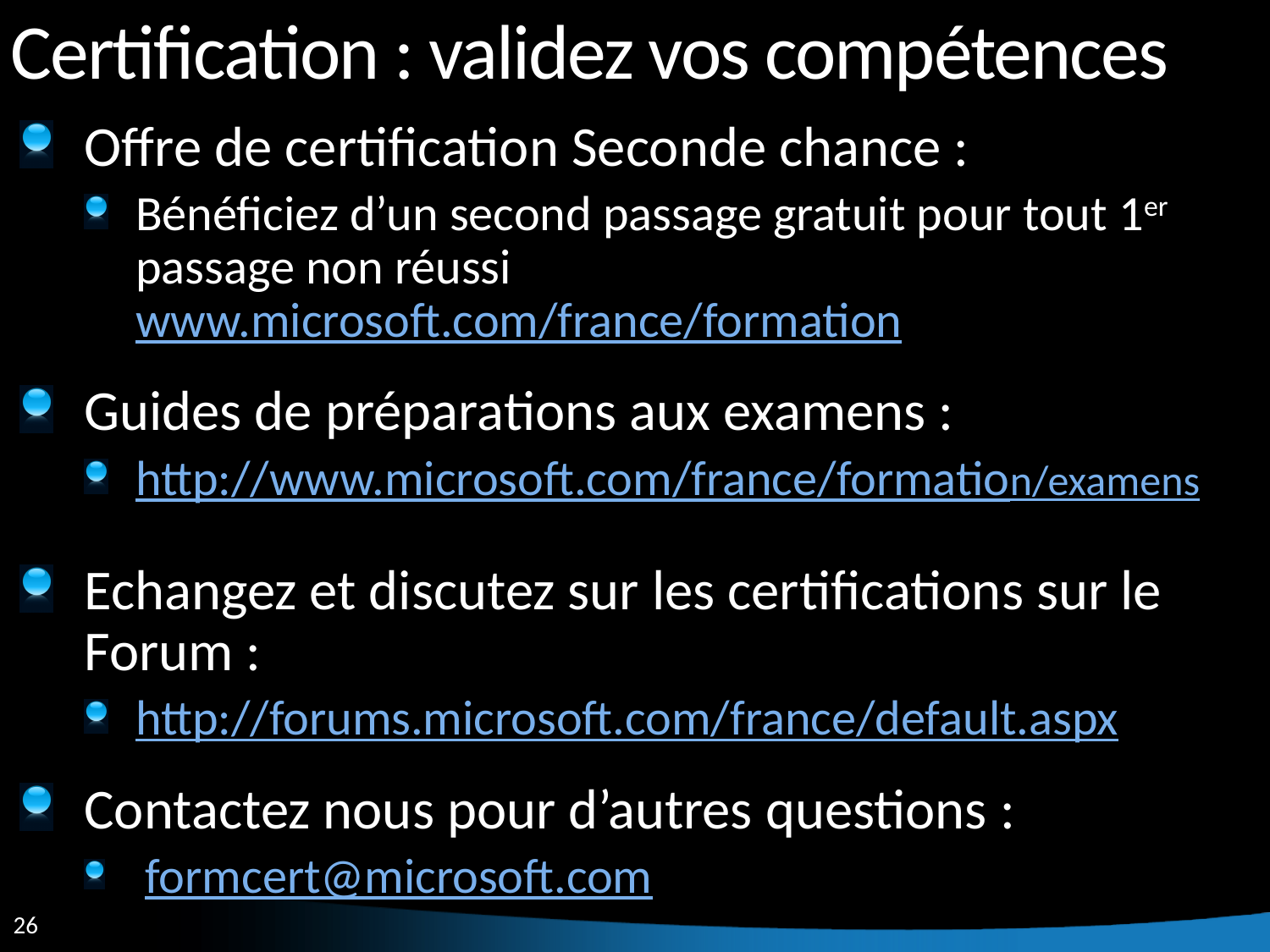

Certification : validez vos compétences
Offre de certification Seconde chance :
Bénéficiez d’un second passage gratuit pour tout 1er passage non réussi www.microsoft.com/france/formation

Guides de préparations aux examens :
http://www.microsoft.com/france/formation/examens

Echangez et discutez sur les certifications sur le Forum :
http://forums.microsoft.com/france/default.aspx

Contactez nous pour d’autres questions :
 formcert@microsoft.com